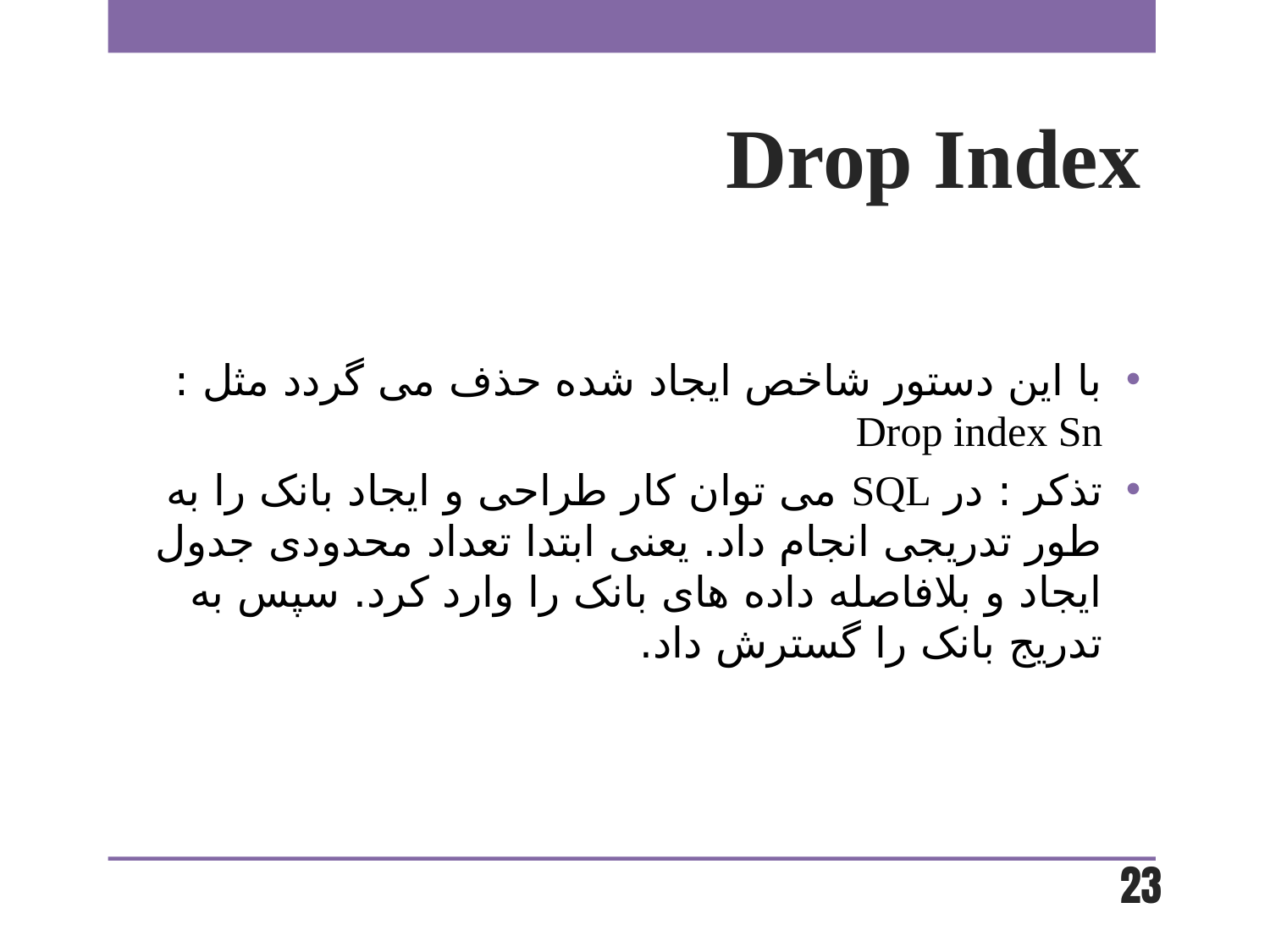

# Drop Index
با این دستور شاخص ایجاد شده حذف می گردد مثل : Drop index Sn
تذکر : در SQL می توان کار طراحی و ایجاد بانک را به طور تدریجی انجام داد. یعنی ابتدا تعداد محدودی جدول ایجاد و بلافاصله داده های بانک را وارد کرد. سپس به تدریج بانک را گسترش داد.

23